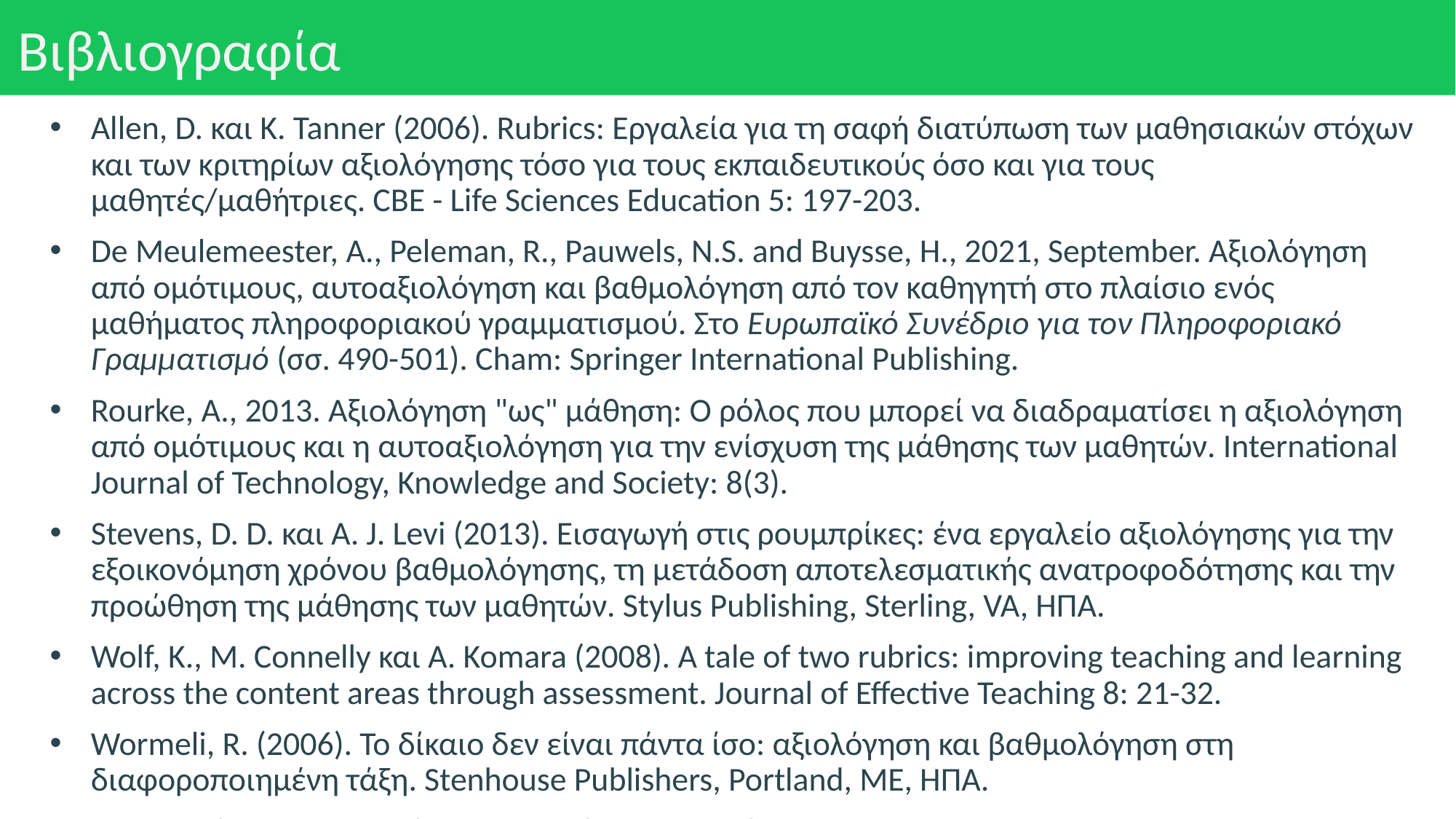

# Βιβλιογραφία
Allen, D. και K. Tanner (2006). Rubrics: Εργαλεία για τη σαφή διατύπωση των μαθησιακών στόχων και των κριτηρίων αξιολόγησης τόσο για τους εκπαιδευτικούς όσο και για τους μαθητές/μαθήτριες. CBE - Life Sciences Education 5: 197-203.
De Meulemeester, A., Peleman, R., Pauwels, N.S. and Buysse, H., 2021, September. Αξιολόγηση από ομότιμους, αυτοαξιολόγηση και βαθμολόγηση από τον καθηγητή στο πλαίσιο ενός μαθήματος πληροφοριακού γραμματισμού. Στο Ευρωπαϊκό Συνέδριο για τον Πληροφοριακό Γραμματισμό (σσ. 490-501). Cham: Springer International Publishing.
Rourke, A., 2013. Αξιολόγηση "ως" μάθηση: Ο ρόλος που μπορεί να διαδραματίσει η αξιολόγηση από ομότιμους και η αυτοαξιολόγηση για την ενίσχυση της μάθησης των μαθητών. International Journal of Technology, Knowledge and Society: 8(3).
Stevens, D. D. και A. J. Levi (2013). Εισαγωγή στις ρουμπρίκες: ένα εργαλείο αξιολόγησης για την εξοικονόμηση χρόνου βαθμολόγησης, τη μετάδοση αποτελεσματικής ανατροφοδότησης και την προώθηση της μάθησης των μαθητών. Stylus Publishing, Sterling, VA, ΗΠΑ.
Wolf, K., M. Connelly και A. Komara (2008). A tale of two rubrics: improving teaching and learning across the content areas through assessment. Journal of Effective Teaching 8: 21-32.
Wormeli, R. (2006). Το δίκαιο δεν είναι πάντα ίσο: αξιολόγηση και βαθμολόγηση στη διαφοροποιημένη τάξη. Stenhouse Publishers, Portland, ME, ΗΠΑ.
Τεχνολογία Πληροφοριών Πανεπιστήμιο της Φλόριντα